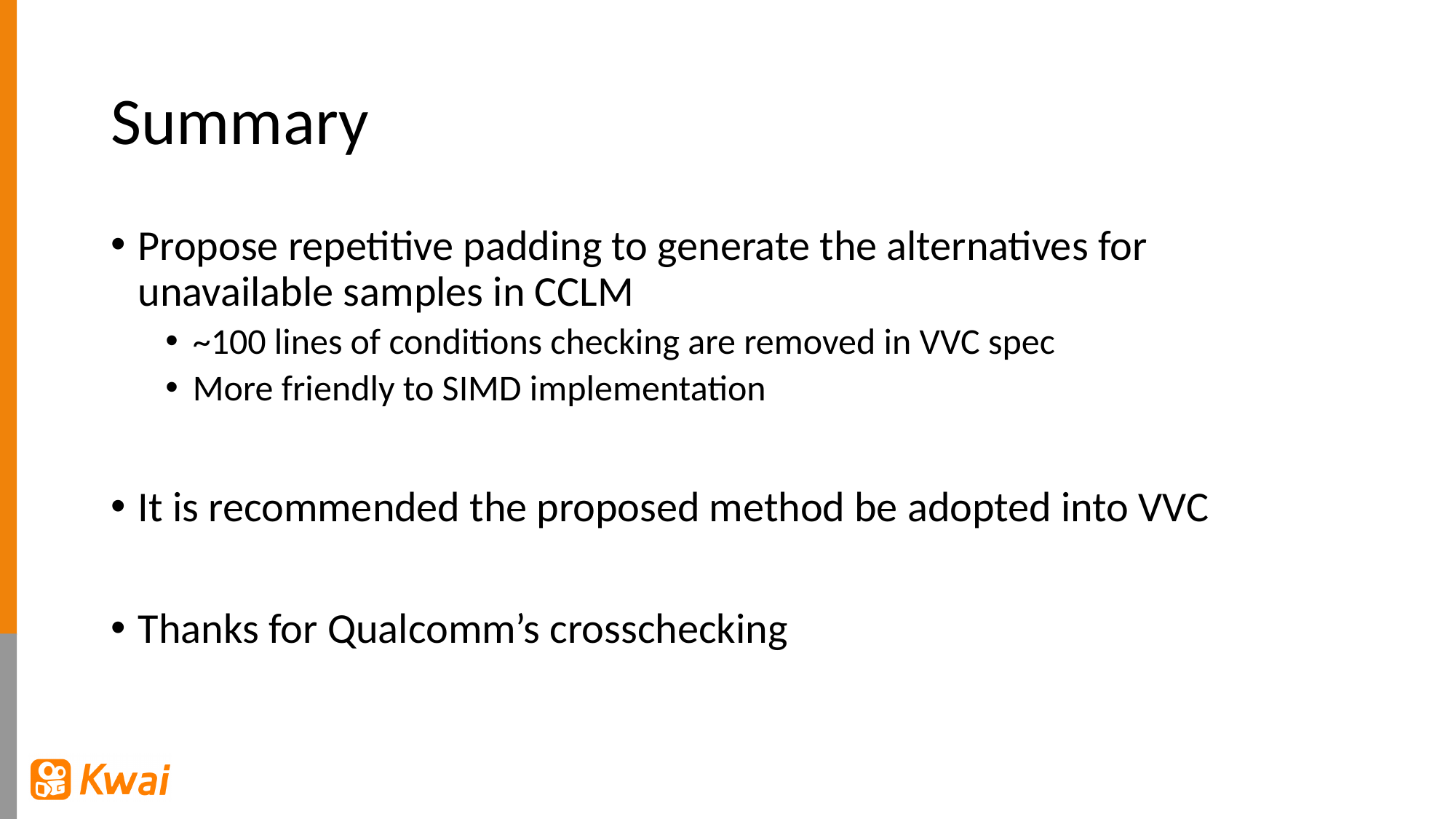

# Summary
Propose repetitive padding to generate the alternatives for unavailable samples in CCLM
~100 lines of conditions checking are removed in VVC spec
More friendly to SIMD implementation

It is recommended the proposed method be adopted into VVC

Thanks for Qualcomm’s crosschecking